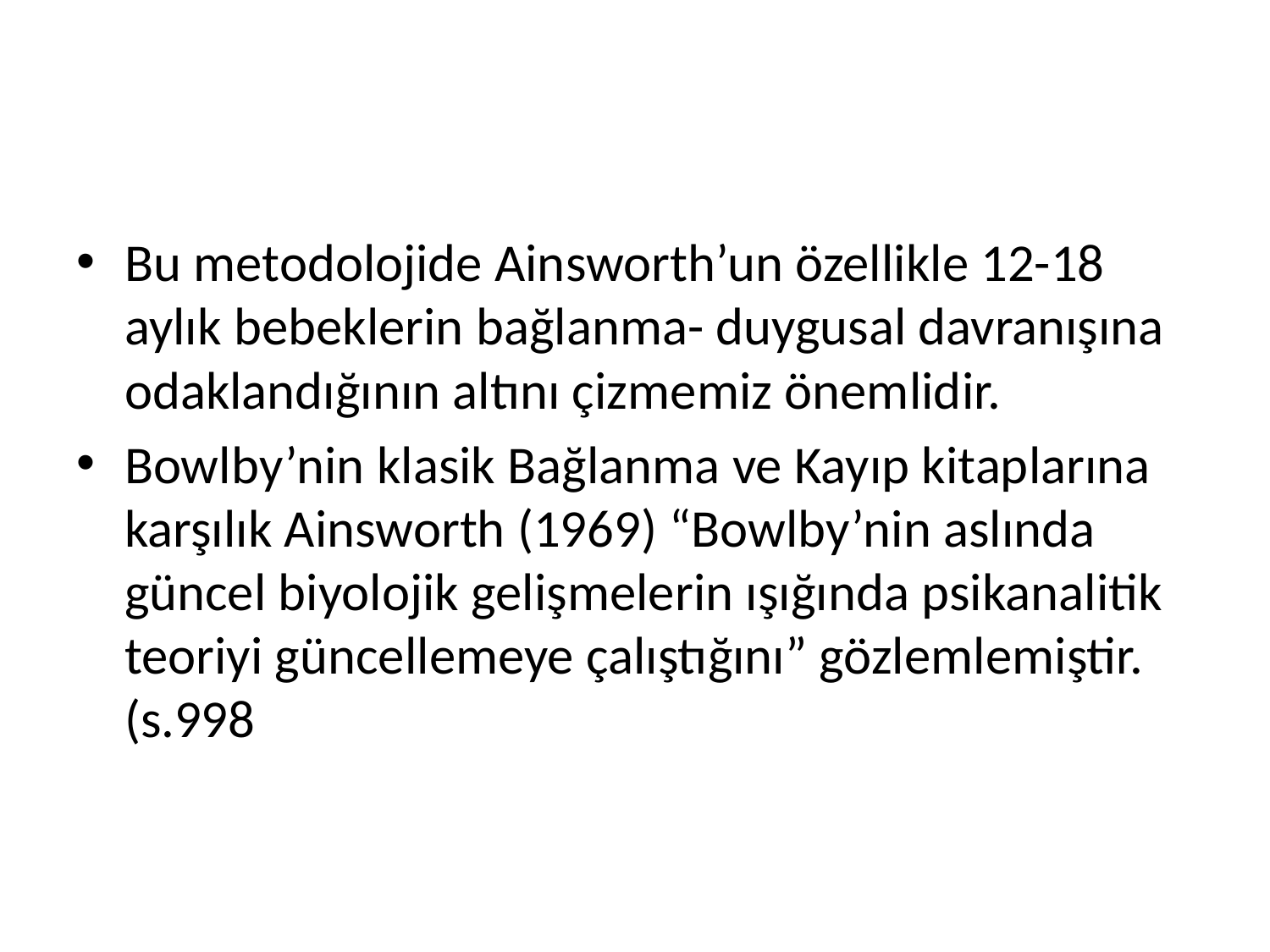

#
Bu metodolojide Ainsworth’un özellikle 12-18 aylık bebeklerin bağlanma- duygusal davranışına odaklandığının altını çizmemiz önemlidir.
Bowlby’nin klasik Bağlanma ve Kayıp kitaplarına karşılık Ainsworth (1969) “Bowlby’nin aslında güncel biyolojik gelişmelerin ışığında psikanalitik teoriyi güncellemeye çalıştığını” gözlemlemiştir. (s.998